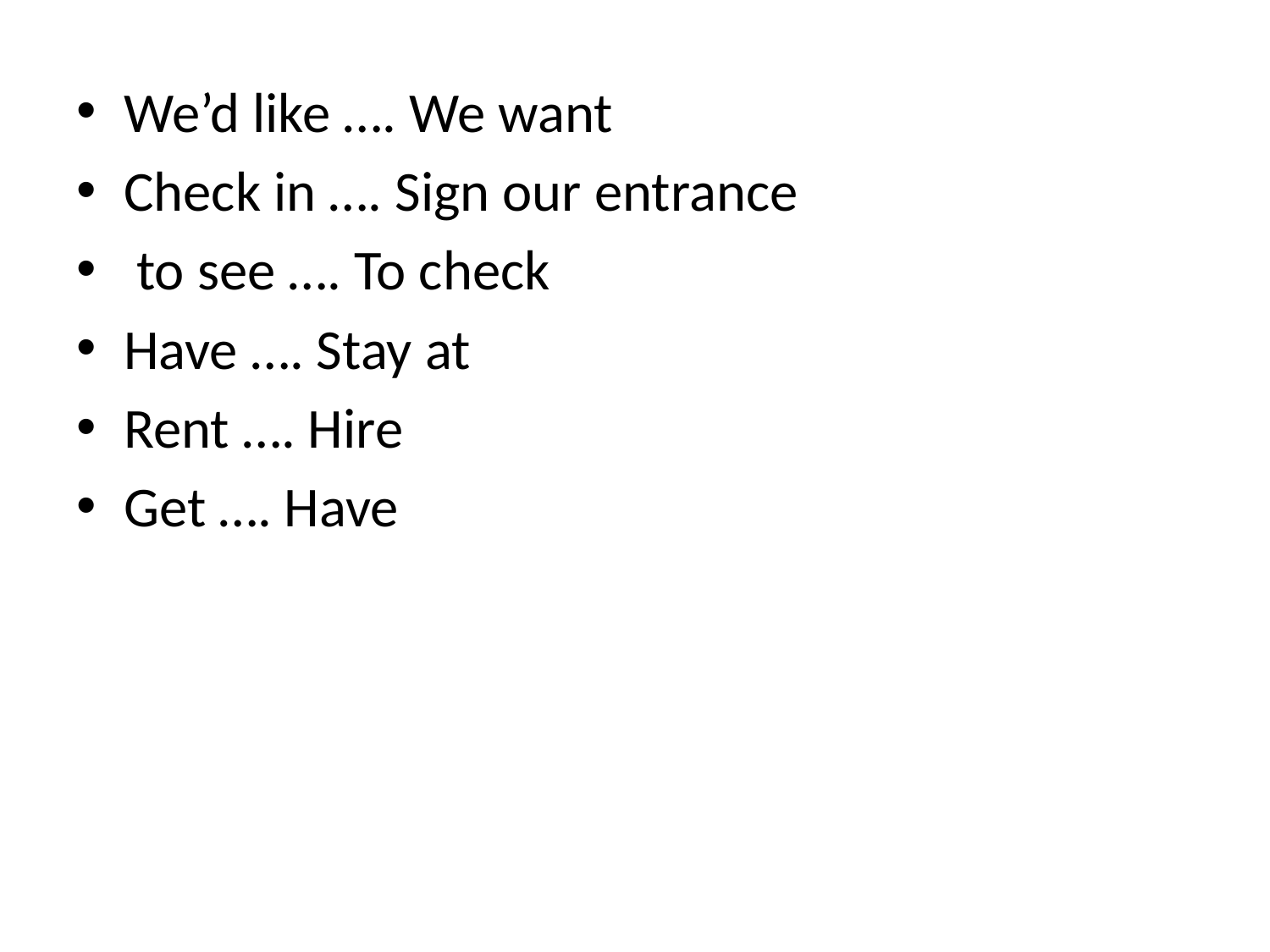

We’d like …. We want
Check in …. Sign our entrance
 to see …. To check
Have …. Stay at
Rent …. Hire
Get …. Have